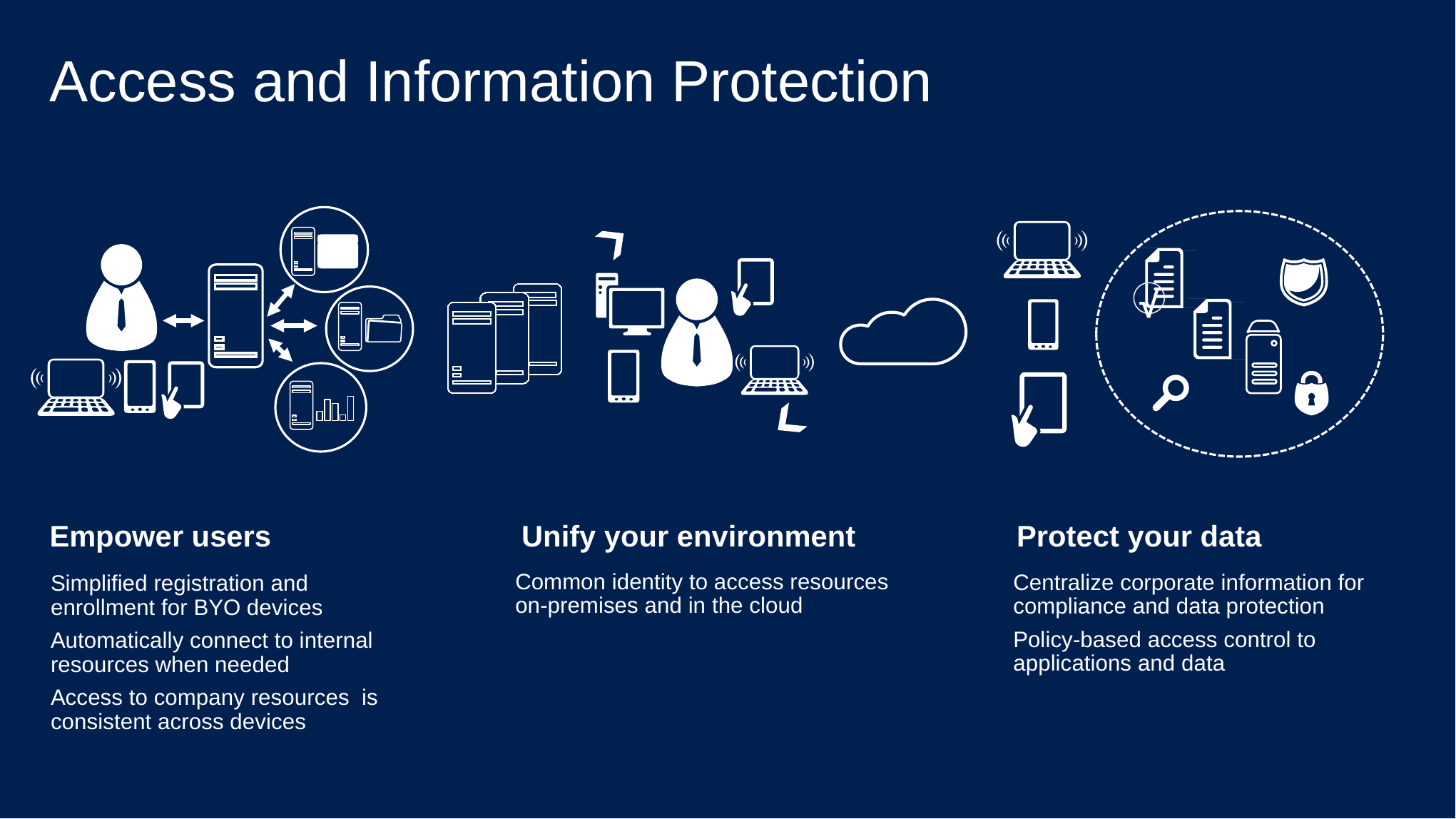

Access and Information Protection

√

Unify your environment
Common identity to access resources on-premises and in the cloud
Empower users
Protect your data
Centralize corporate information for compliance and data protection
Policy-based access control to applications and data
Simplified registration and enrollment for BYO devices
Automatically connect to internal resources when needed
Access to company resources  is consistent across devices